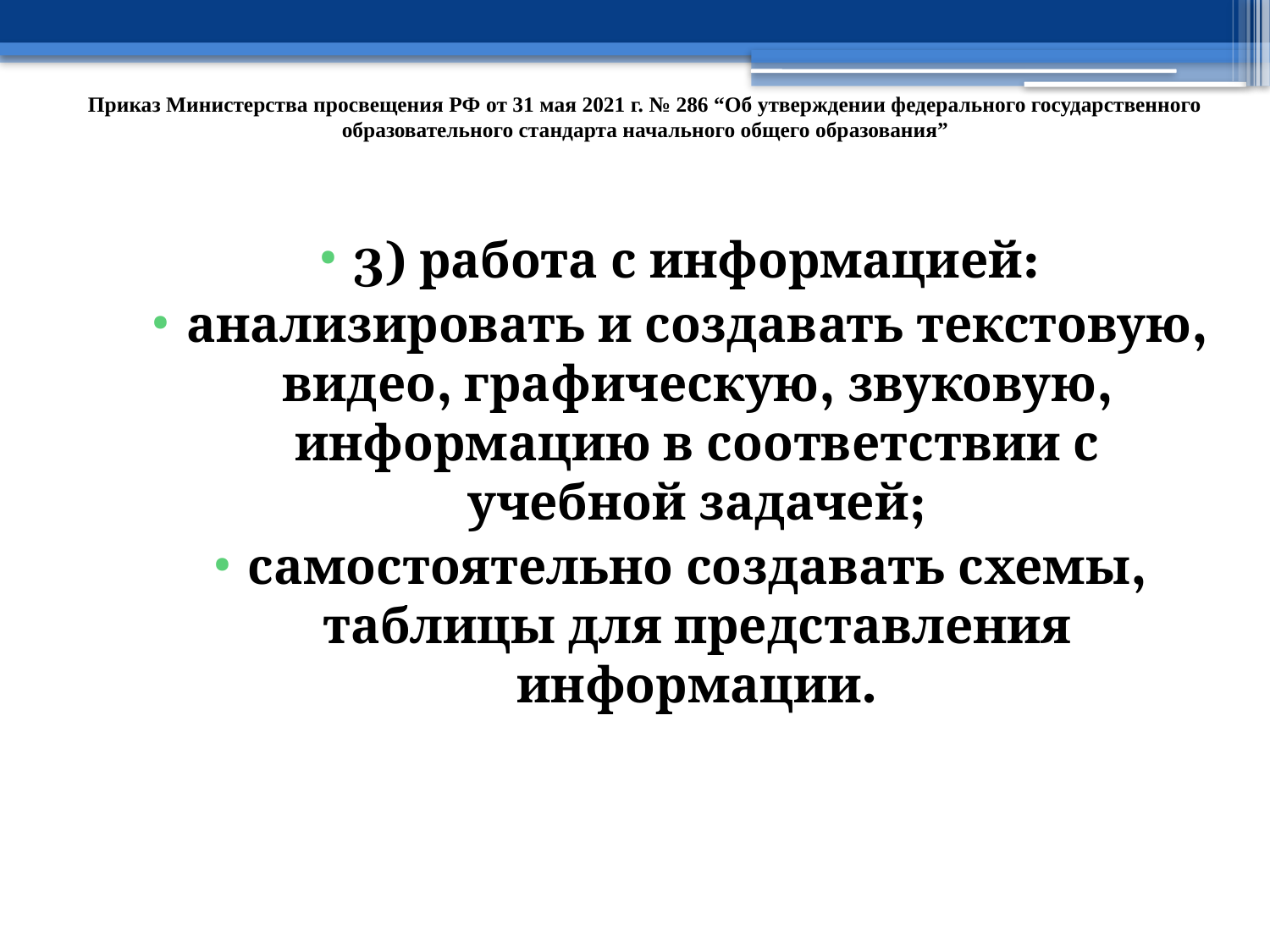

# Приказ Министерства просвещения РФ от 31 мая 2021 г. № 286 “Об утверждении федерального государственного образовательного стандарта начального общего образования”
3) работа с информацией:
анализировать и создавать текстовую, видео, графическую, звуковую, информацию в соответствии с учебной задачей;
самостоятельно создавать схемы, таблицы для представления информации.